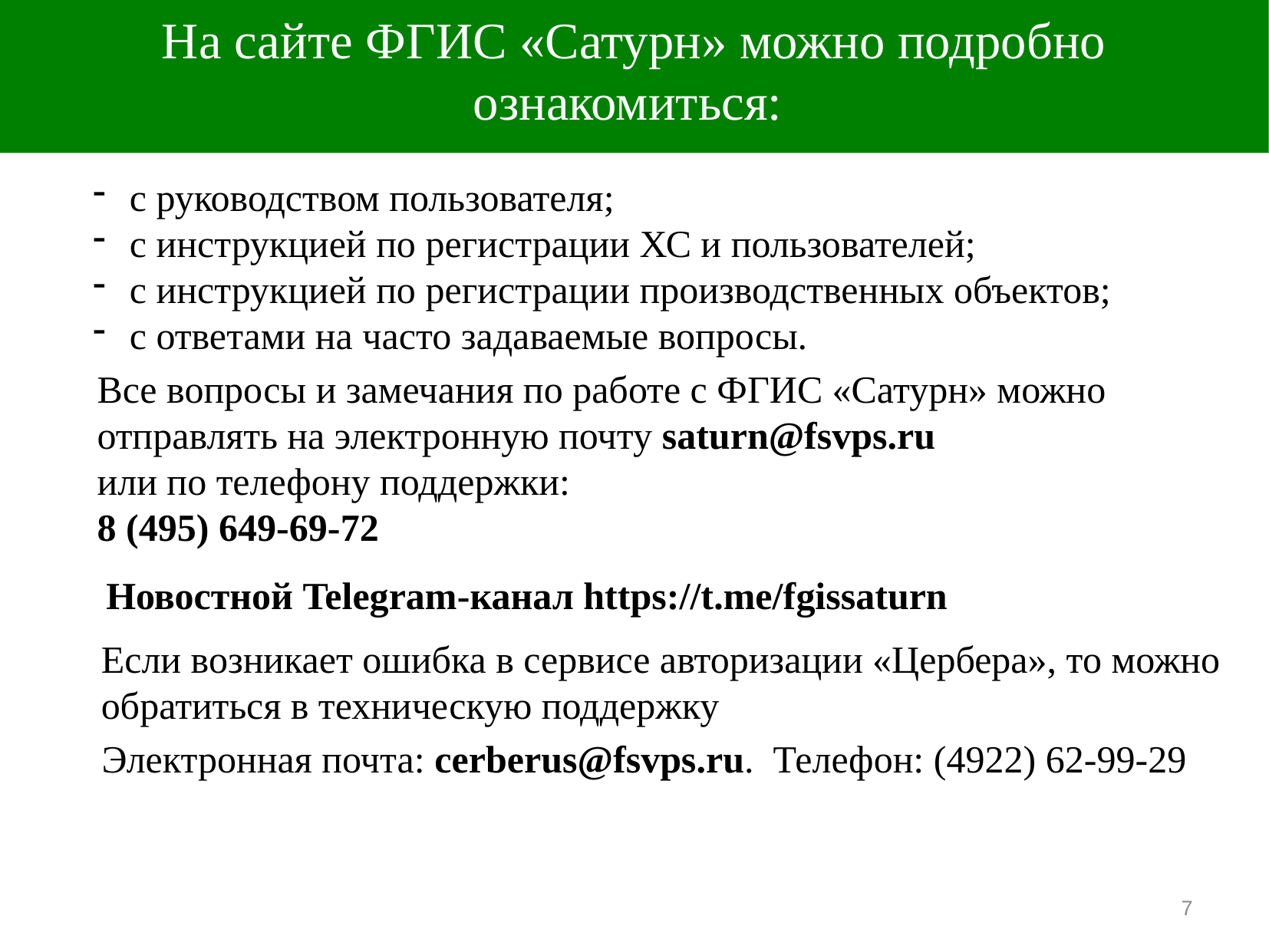

На сайте ФГИС «Сатурн» можно подробно ознакомиться:
#
 с руководством пользователя;
 с инструкцией по регистрации ХС и пользователей;
 с инструкцией по регистрации производственных объектов;
 с ответами на часто задаваемые вопросы.
Все вопросы и замечания по работе с ФГИС «Сатурн» можно отправлять на электронную почту saturn@fsvps.ru
или по телефону поддержки:
8 (495) 649-69-72
Новостной Telegram-канал https://t.me/fgissaturn
	Если возникает ошибка в сервисе авторизации «Цербера», то можно обратиться в техническую поддержку
     Электронная почта: cerberus@fsvps.ru.  Телефон: (4922) 62-99-29

7